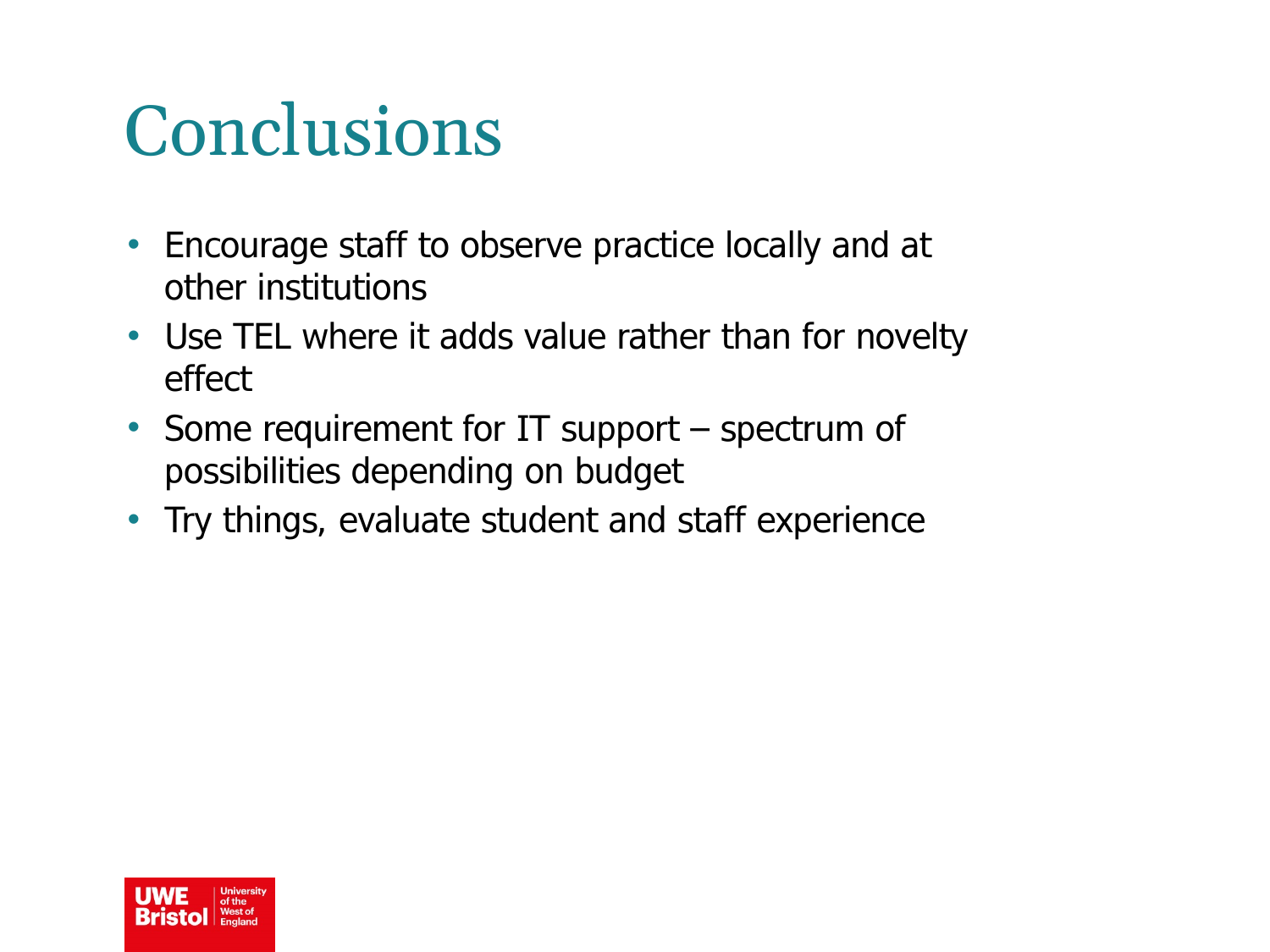

Conclusions
Encourage staff to observe practice locally and at other institutions
Use TEL where it adds value rather than for novelty effect
Some requirement for IT support – spectrum of possibilities depending on budget
Try things, evaluate student and staff experience